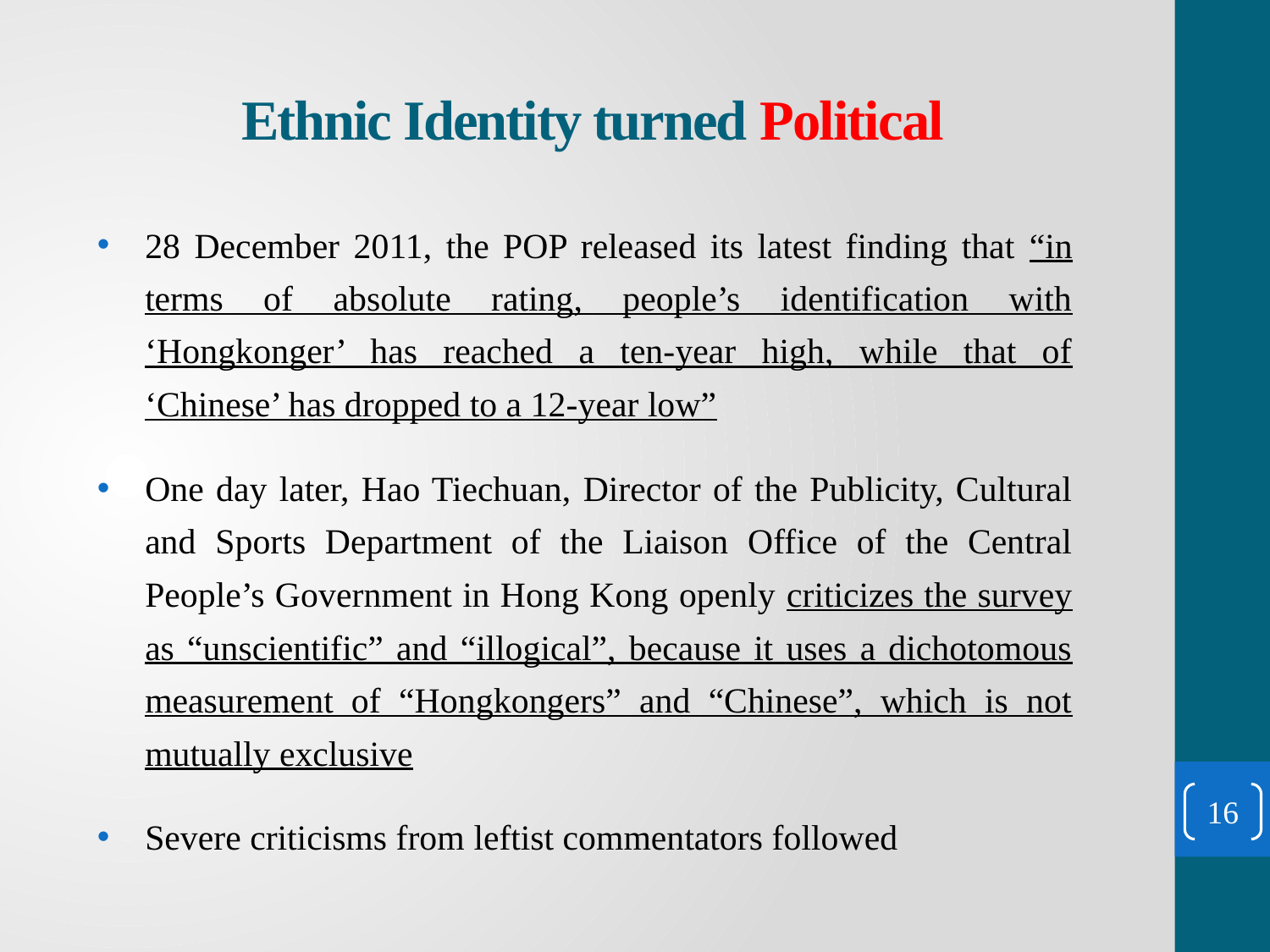

# Ethnic Identity turned Political
28 December 2011, the POP released its latest finding that “in terms of absolute rating, people’s identification with ‘Hongkonger’ has reached a ten-year high, while that of ‘Chinese’ has dropped to a 12-year low”
One day later, Hao Tiechuan, Director of the Publicity, Cultural and Sports Department of the Liaison Office of the Central People’s Government in Hong Kong openly criticizes the survey as “unscientific” and “illogical”, because it uses a dichotomous measurement of “Hongkongers” and “Chinese”, which is not mutually exclusive
Severe criticisms from leftist commentators followed
16